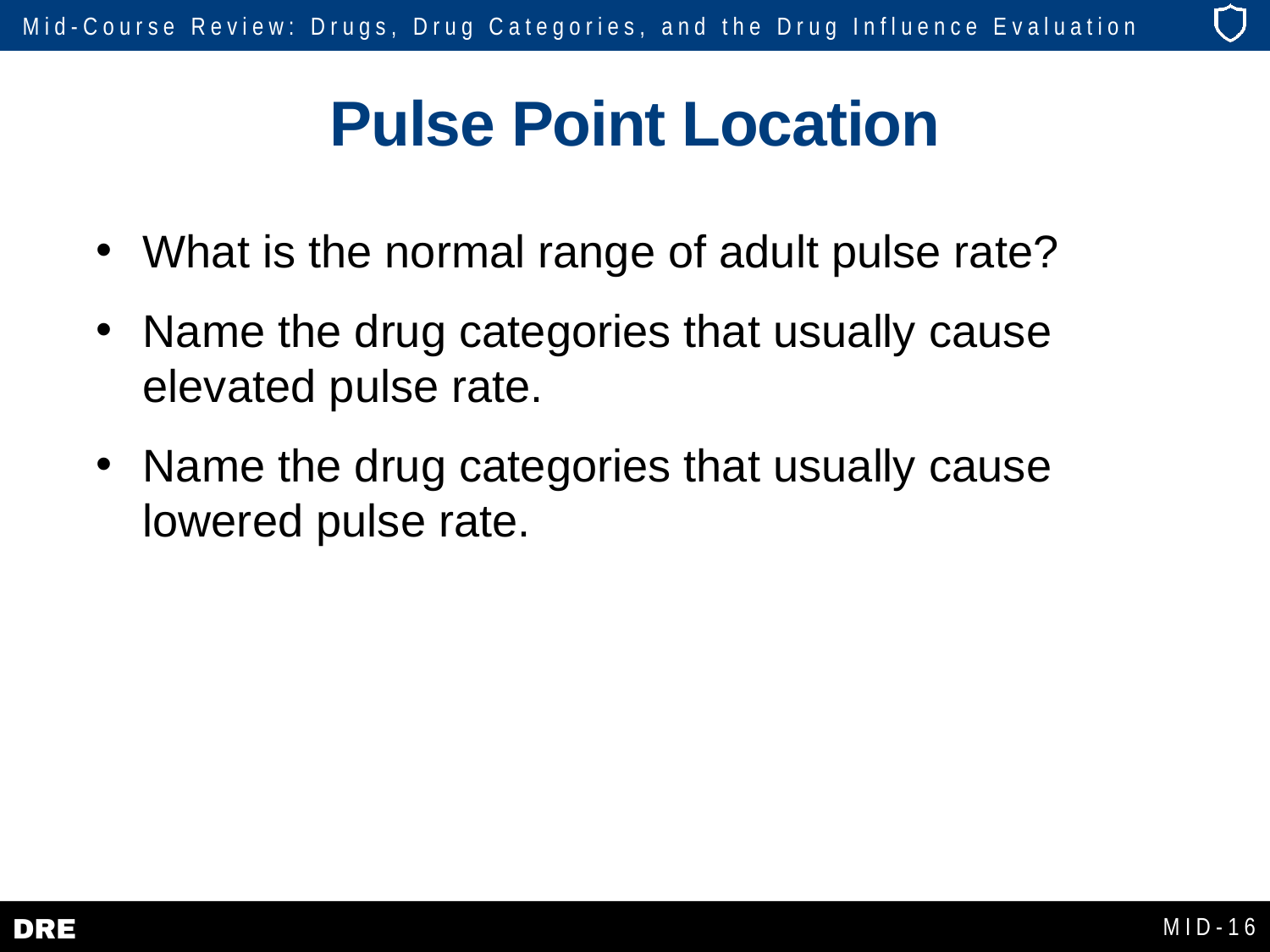

# Pulse Point Location
What is the normal range of adult pulse rate?
Name the drug categories that usually cause elevated pulse rate.
Name the drug categories that usually cause lowered pulse rate.
MID-16